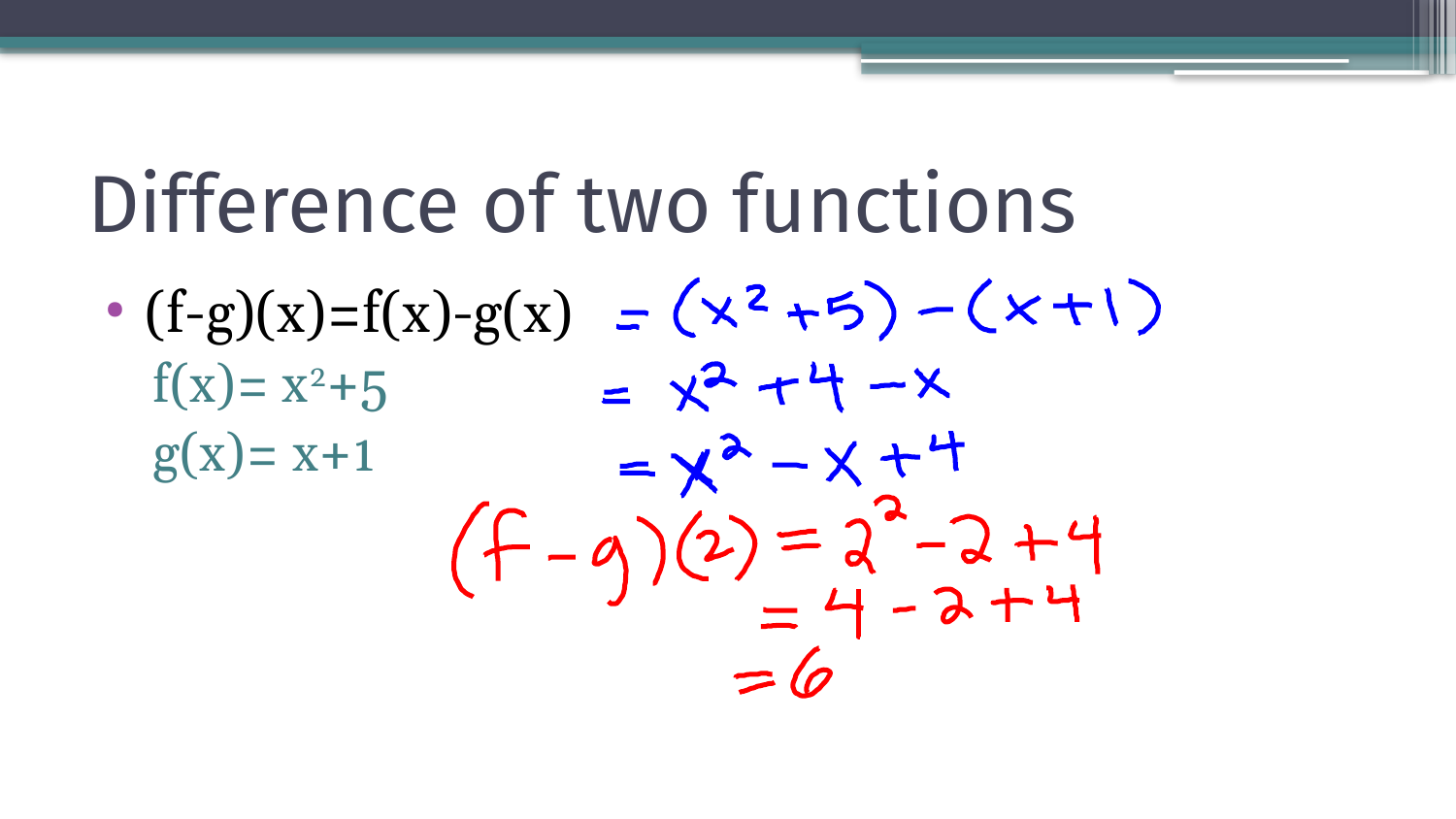

# Difference of two functions
(f-g)(x)=f(x)-g(x)
f(x)= x2+5
g(x)= x+1